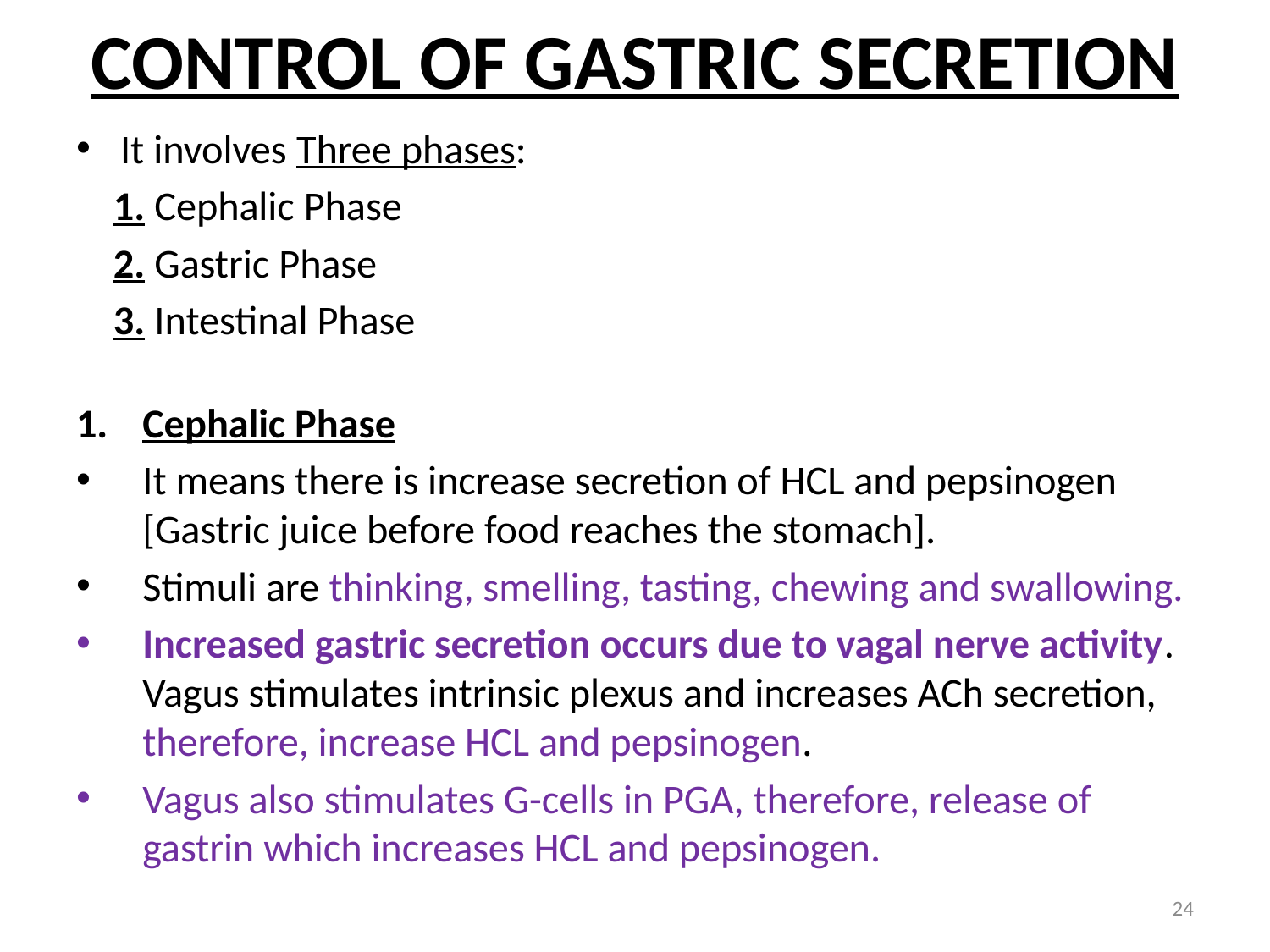

# CONTROL OF GASTRIC SECRETION
It involves Three phases:
    1. Cephalic Phase
    2. Gastric Phase
    3. Intestinal Phase

Cephalic Phase
It means there is increase secretion of HCL and pepsinogen [Gastric juice before food reaches the stomach].
Stimuli are thinking, smelling, tasting, chewing and swallowing.
Increased gastric secretion occurs due to vagal nerve activity. Vagus stimulates intrinsic plexus and increases ACh secretion, therefore, increase HCL and pepsinogen.
Vagus also stimulates G-cells in PGA, therefore, release of gastrin which increases HCL and pepsinogen.

24